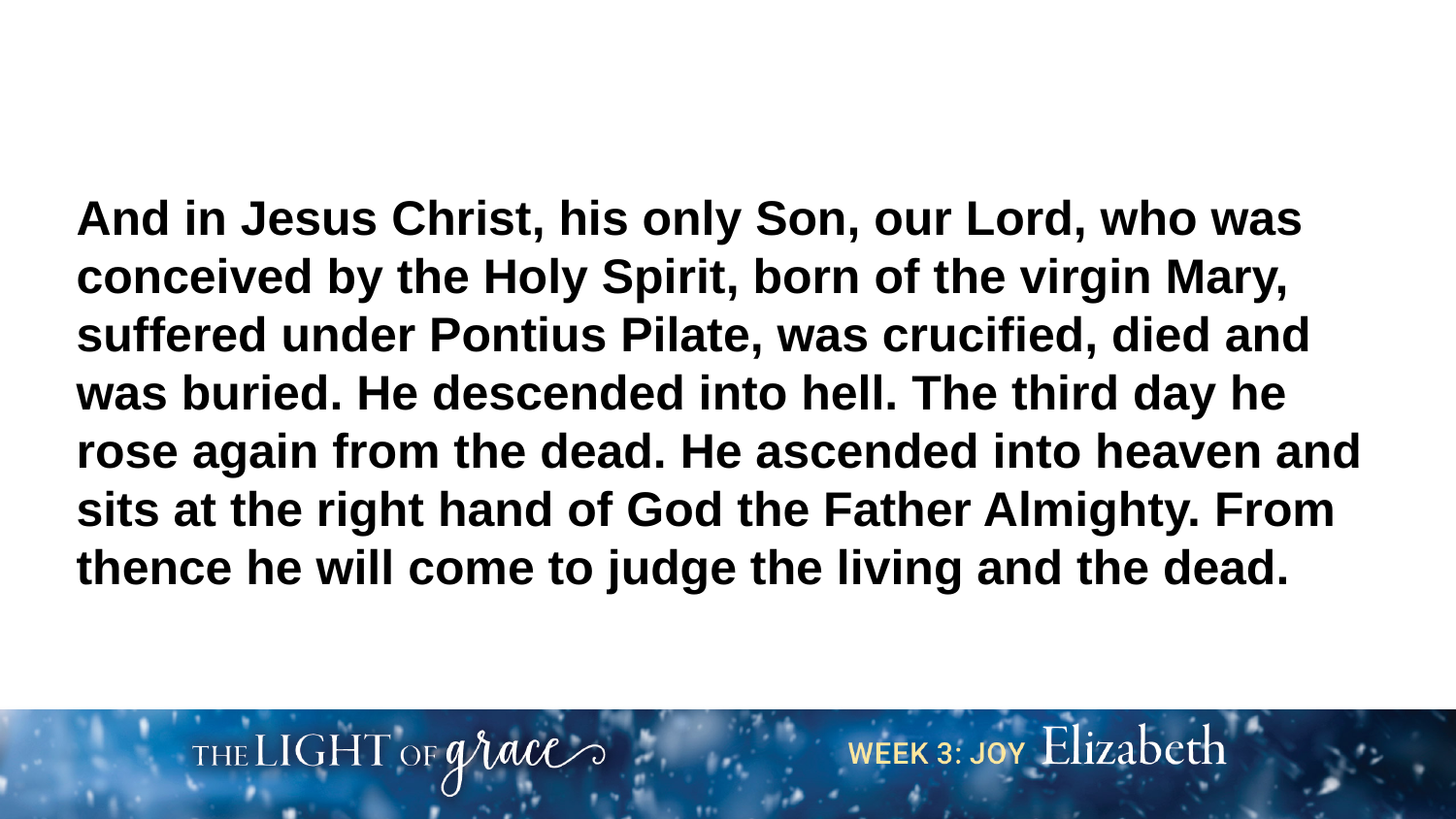

And in Jesus Christ, his only Son, our Lord, who was conceived by the Holy Spirit, born of the virgin Mary, suffered under Pontius Pilate, was crucified, died and was buried. He descended into hell. The third day he rose again from the dead. He ascended into heaven and sits at the right hand of God the Father Almighty. From thence he will come to judge the living and the dead.